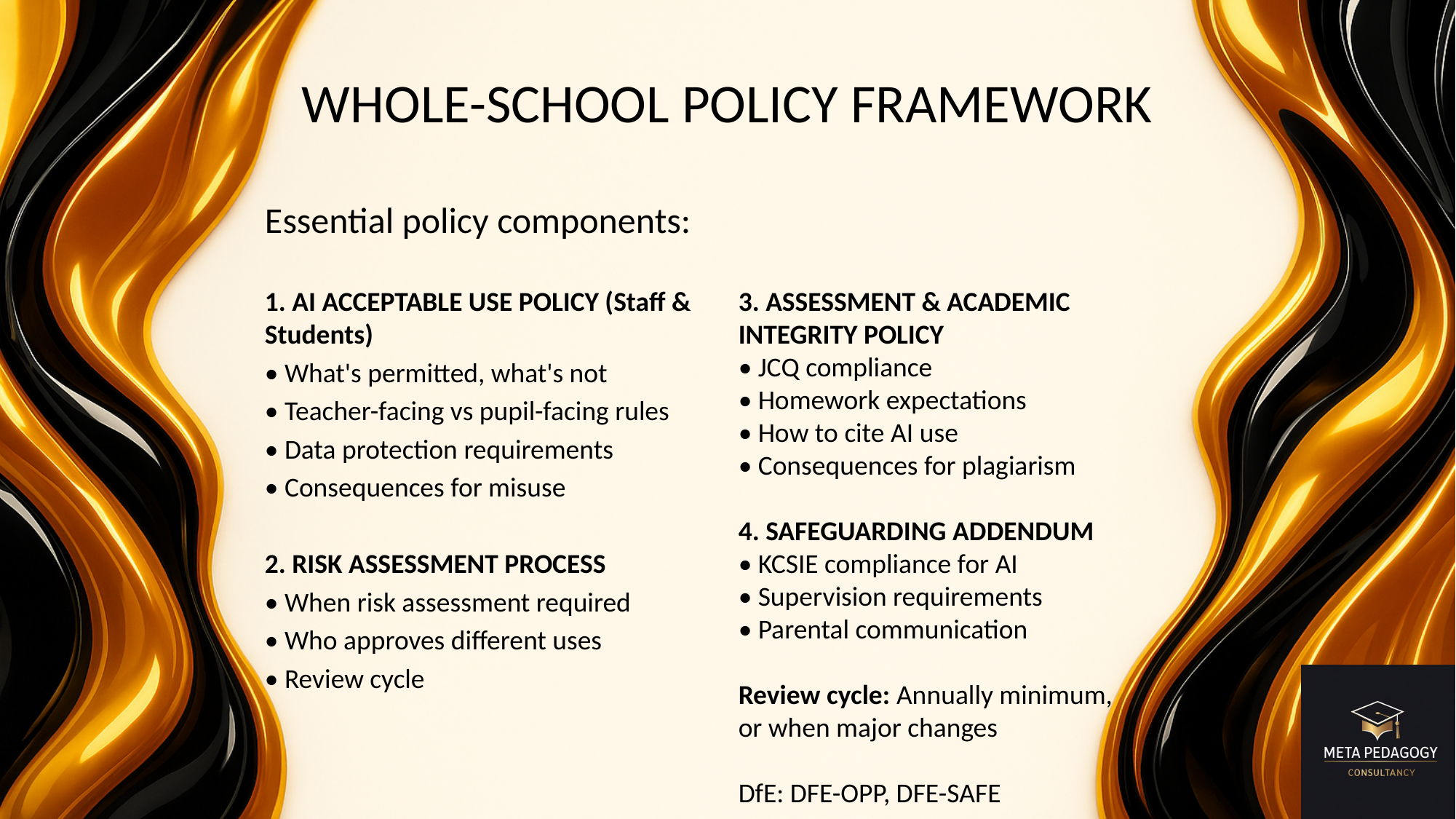

# WHOLE-SCHOOL POLICY FRAMEWORK
Essential policy components:

1. AI ACCEPTABLE USE POLICY (Staff & Students)
• What's permitted, what's not
• Teacher-facing vs pupil-facing rules
• Data protection requirements
• Consequences for misuse

2. RISK ASSESSMENT PROCESS
• When risk assessment required
• Who approves different uses
• Review cycle

3. ASSESSMENT & ACADEMIC INTEGRITY POLICY
• JCQ compliance
• Homework expectations
• How to cite AI use
• Consequences for plagiarism

4. SAFEGUARDING ADDENDUM
• KCSIE compliance for AI
• Supervision requirements
• Parental communication

Review cycle: Annually minimum, or when major changes

DfE: DFE-OPP, DFE-SAFE